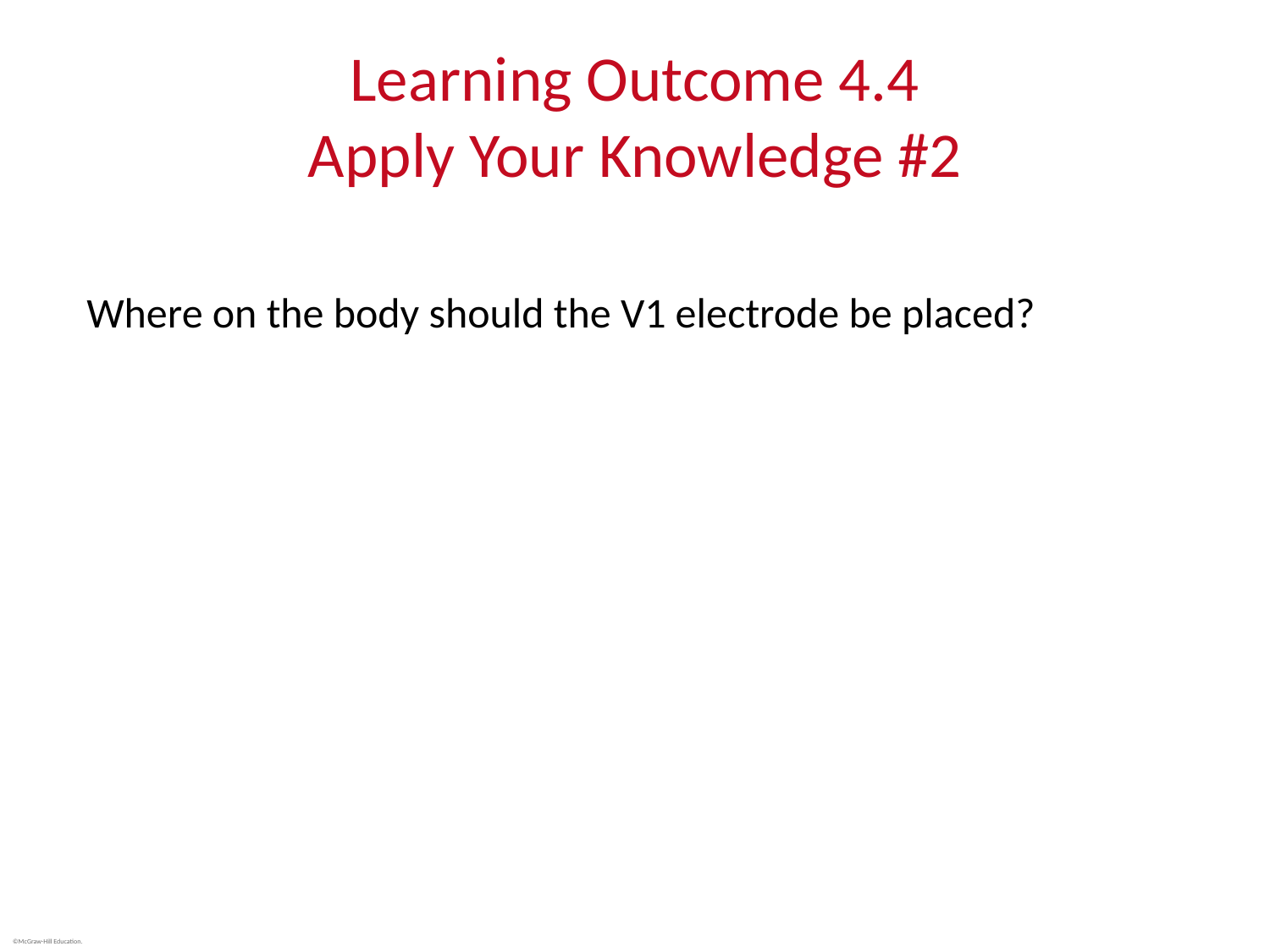

# Learning Outcome 4.4 Apply Your Knowledge #2
Where on the body should the V1 electrode be placed?